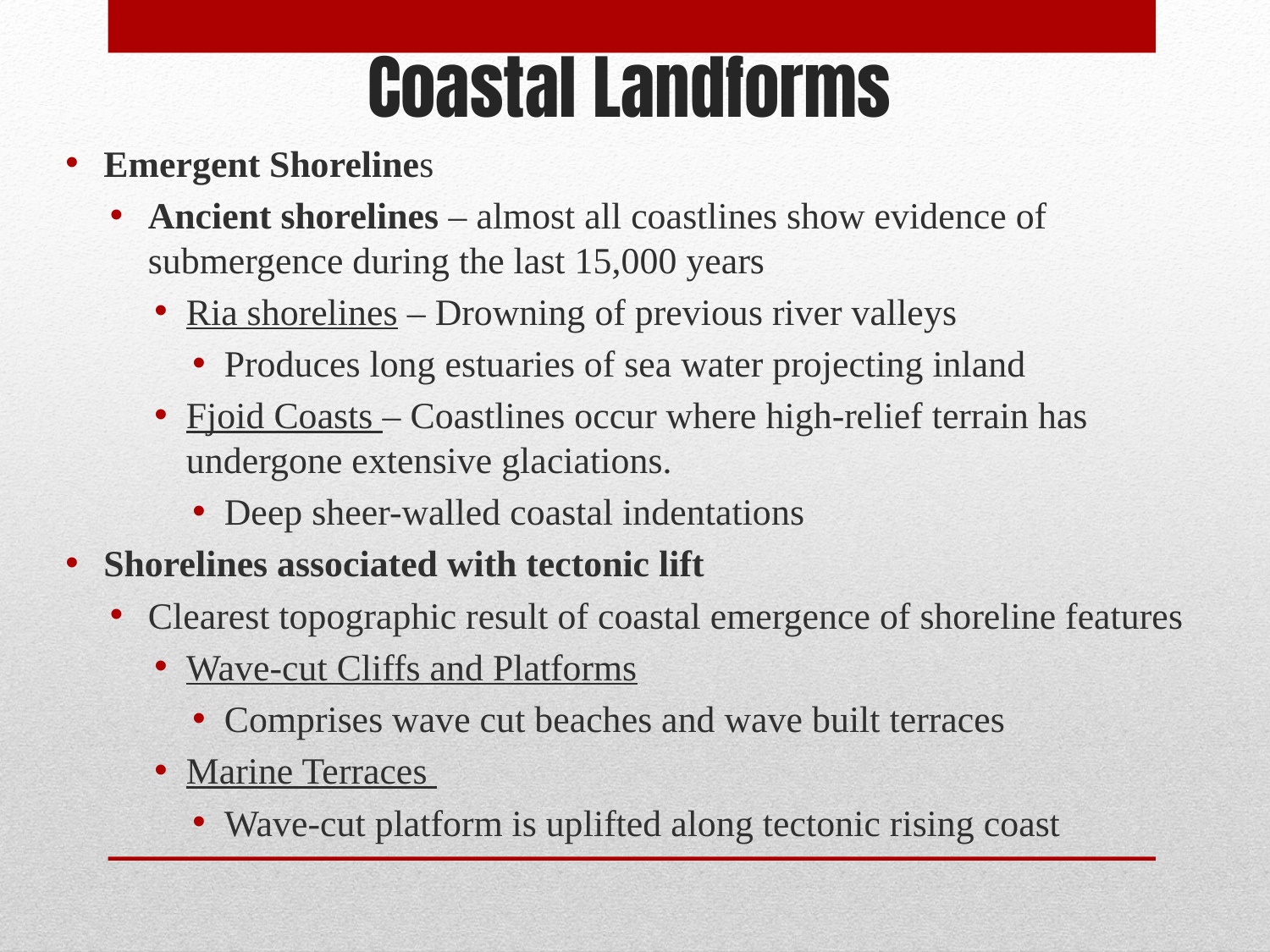

Coastal Landforms
Emergent Shorelines
Ancient shorelines – almost all coastlines show evidence of submergence during the last 15,000 years
Ria shorelines – Drowning of previous river valleys
Produces long estuaries of sea water projecting inland
Fjoid Coasts – Coastlines occur where high-relief terrain has undergone extensive glaciations.
Deep sheer-walled coastal indentations
Shorelines associated with tectonic lift
Clearest topographic result of coastal emergence of shoreline features
Wave-cut Cliffs and Platforms
Comprises wave cut beaches and wave built terraces
Marine Terraces
Wave-cut platform is uplifted along tectonic rising coast